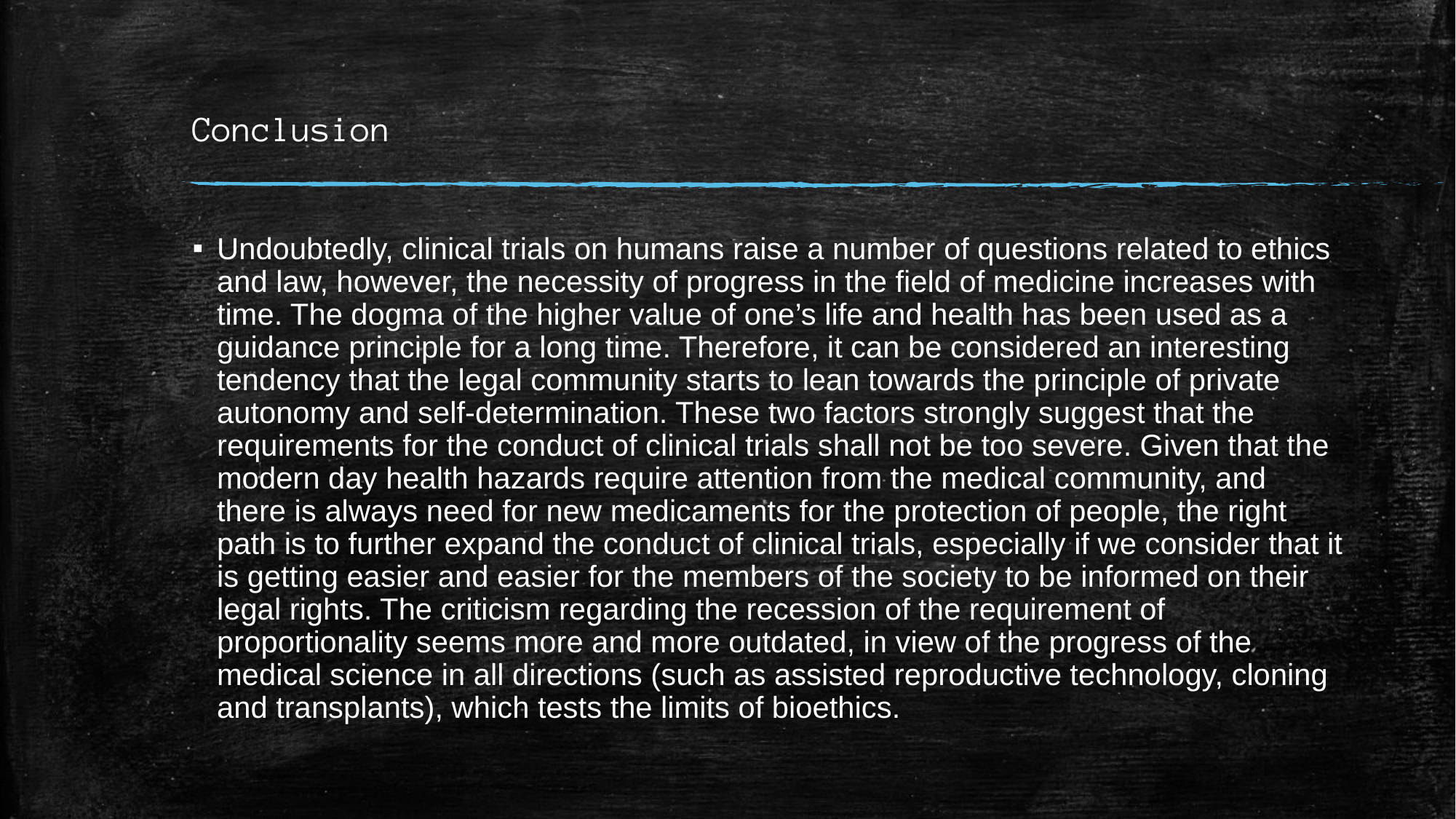

# Conclusion
Undoubtedly, clinical trials on humans raise a number of questions related to ethics and law, however, the necessity of progress in the field of medicine increases with time. The dogma of the higher value of one’s life and health has been used as a guidance principle for a long time. Therefore, it can be considered an interesting tendency that the legal community starts to lean towards the principle of private autonomy and self-determination. These two factors strongly suggest that the requirements for the conduct of clinical trials shall not be too severe. Given that the modern day health hazards require attention from the medical community, and there is always need for new medicaments for the protection of people, the right path is to further expand the conduct of clinical trials, especially if we consider that it is getting easier and easier for the members of the society to be informed on their legal rights. The criticism regarding the recession of the requirement of proportionality seems more and more outdated, in view of the progress of the medical science in all directions (such as assisted reproductive technology, cloning and transplants), which tests the limits of bioethics.